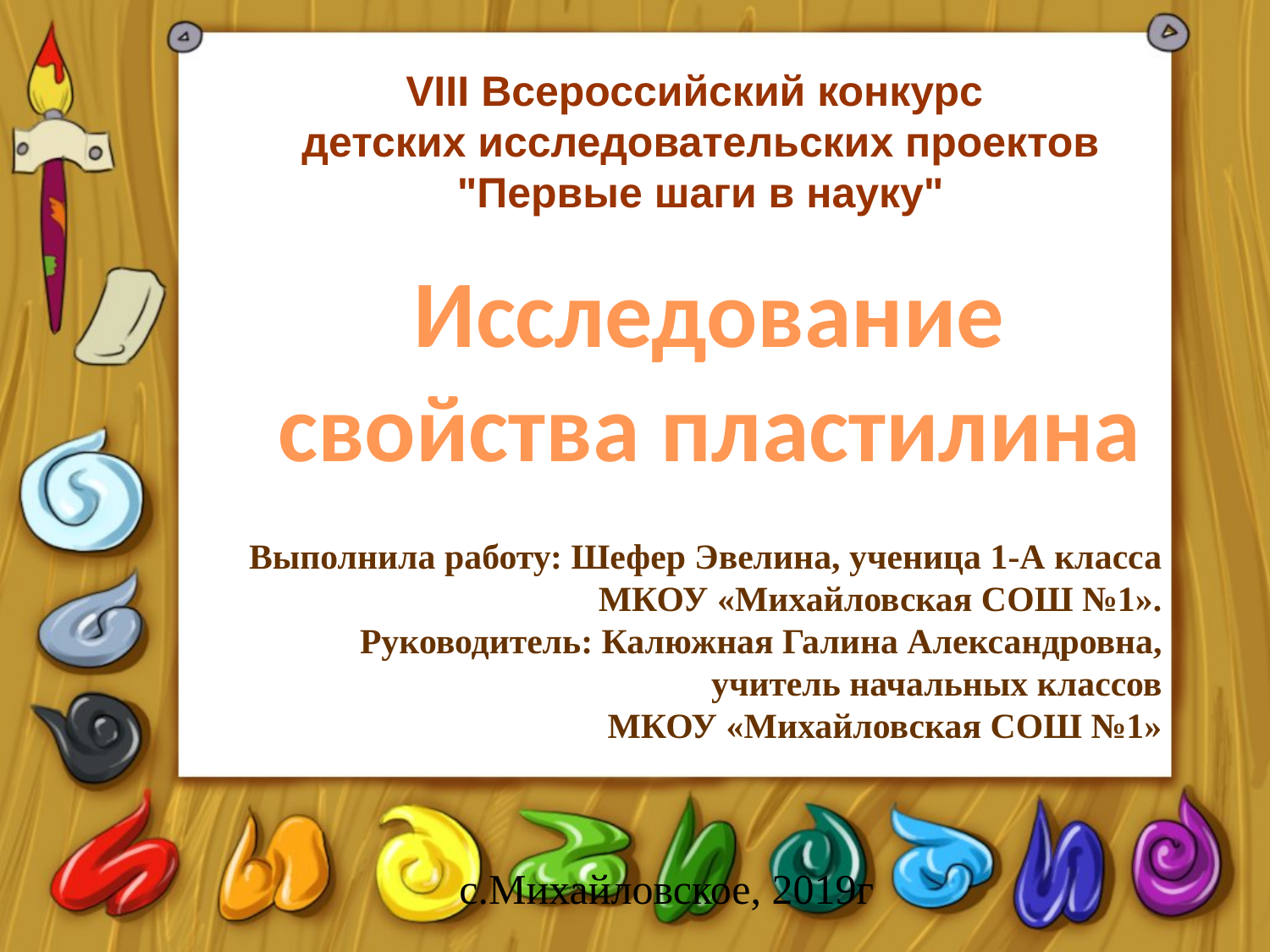

VIII Всероссийский конкурс
 детских исследовательских проектов
 "Первые шаги в науку"

Исследование
свойства пластилина

Выполнила работу: Шефер Эвелина, ученица 1-А класса
МКОУ «Михайловская СОШ №1».
Руководитель: Калюжная Галина Александровна,
учитель начальных классов
МКОУ «Михайловская СОШ №1»
с.Михайловское, 2019г